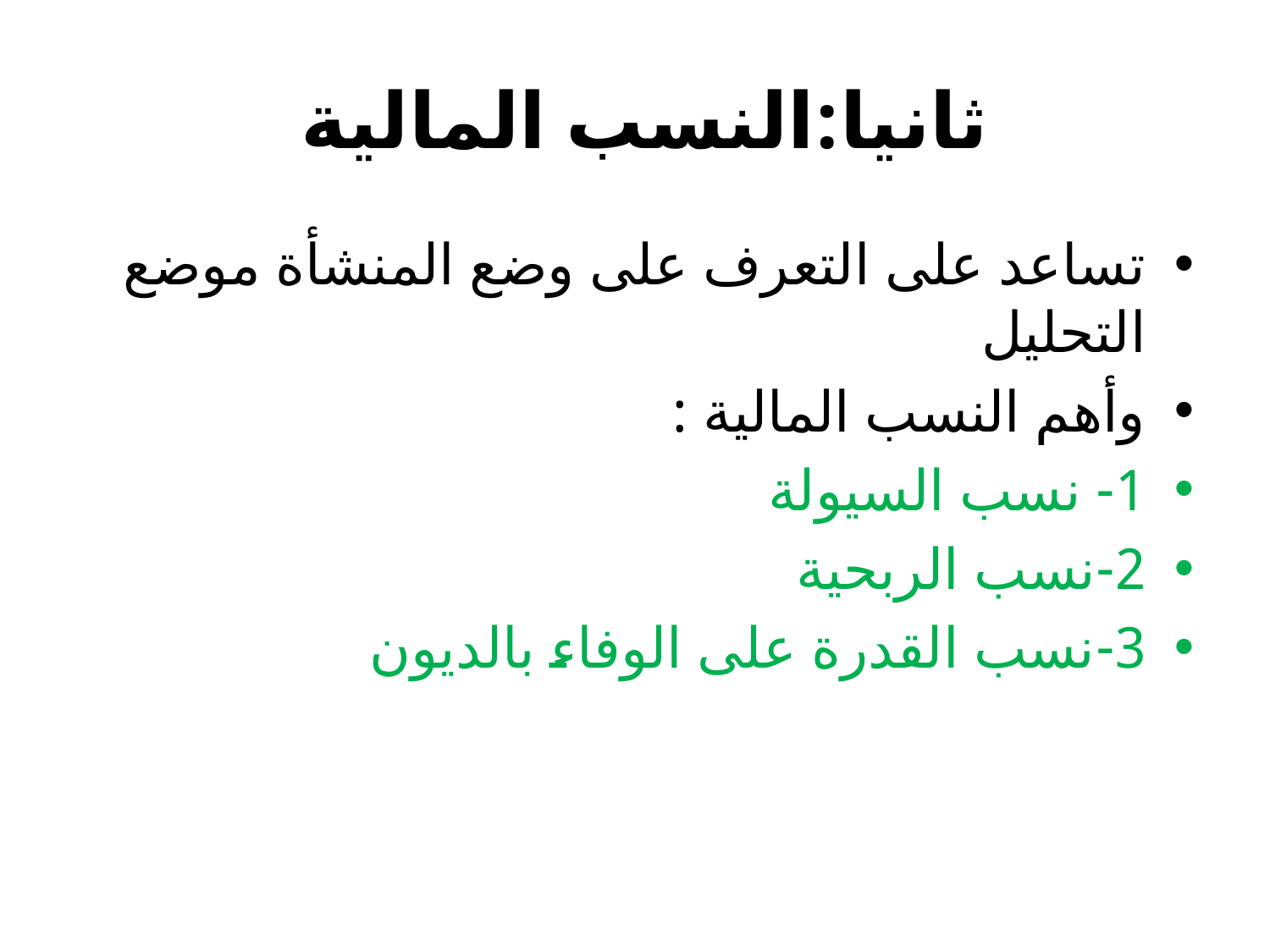

# ثانيا:النسب المالية
تساعد على التعرف على وضع المنشأة موضع التحليل
وأهم النسب المالية :
1- نسب السيولة
2-نسب الربحية
3-نسب القدرة على الوفاء بالديون